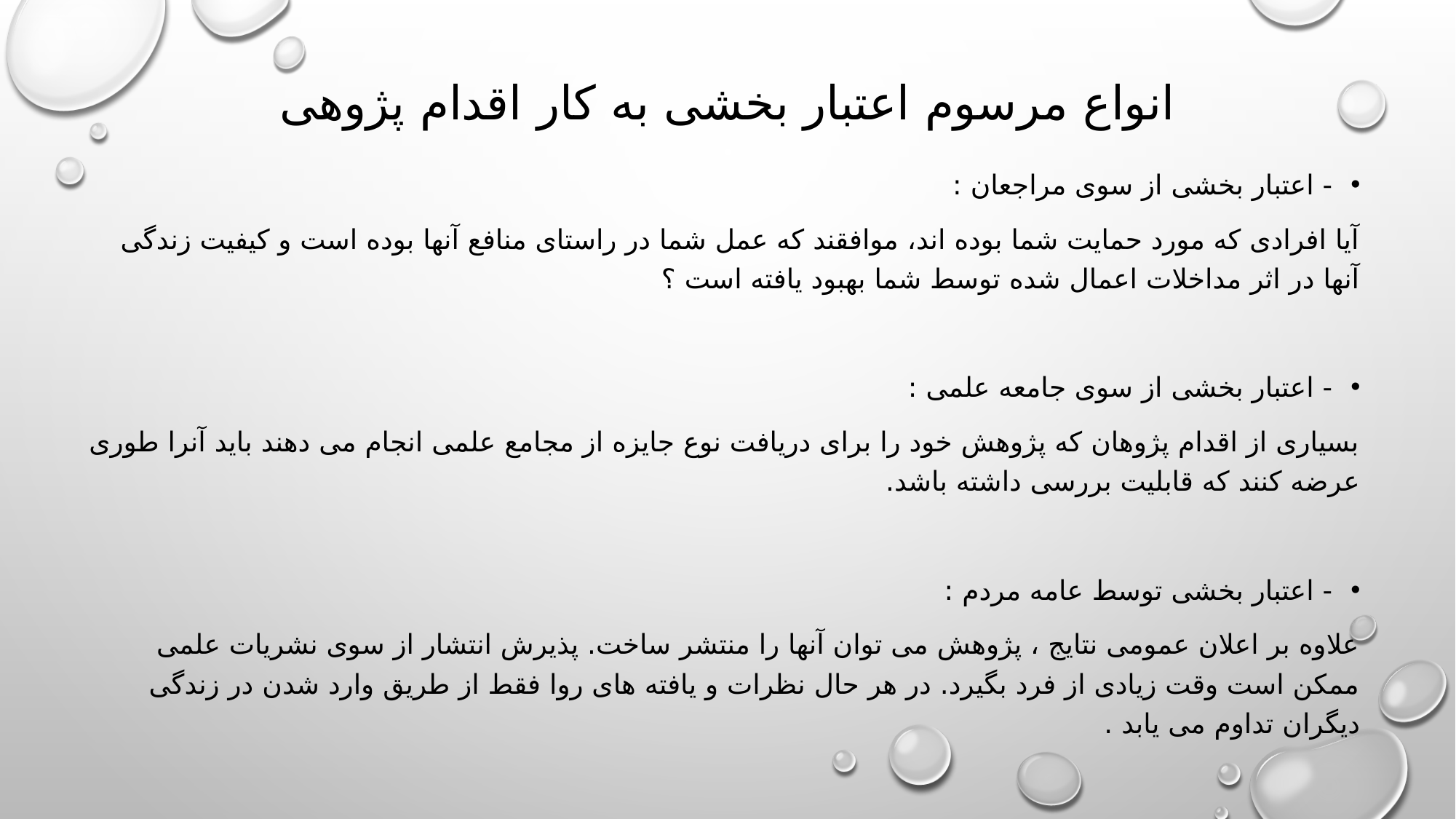

# انواع مرسوم اعتبار بخشی به کار اقدام پژوهی
- اعتبار بخشی از سوی مراجعان :
آیا افرادی که مورد حمایت شما بوده اند، موافقند که عمل شما در راستای منافع آنها بوده است و کیفیت زندگی آنها در اثر مداخلات اعمال شده توسط شما بهبود یافته است ؟

- اعتبار بخشی از سوی جامعه علمی :
بسیاری از اقدام پژوهان که پژوهش خود را برای دریافت نوع جایزه از مجامع علمی انجام می دهند باید آنرا طوری عرضه کنند که قابلیت بررسی داشته باشد.

- اعتبار بخشی توسط عامه مردم :
علاوه بر اعلان عمومی نتایج ، پژوهش می توان آنها را منتشر ساخت. پذیرش انتشار از سوی نشریات علمی ممکن است وقت زیادی از فرد بگیرد. در هر حال نظرات و یافته های روا فقط از طریق وارد شدن در زندگی دیگران تداوم می یابد .